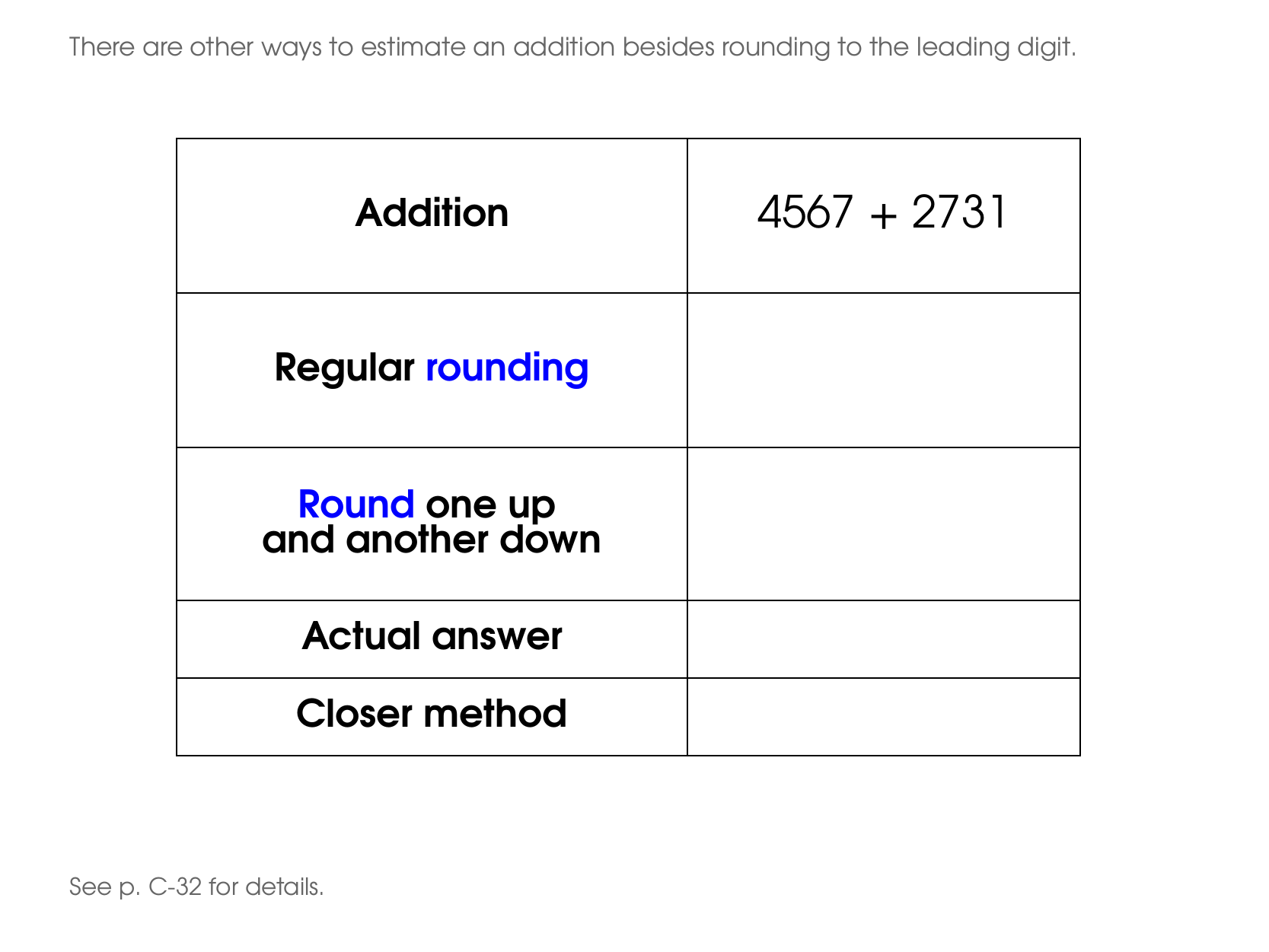

There are other ways to estimate an addition besides rounding to the leading digit.
| Addition | 4567 + 2731 |
| --- | --- |
| Regular rounding |  |
| Round one up and another down |  |
| Actual answer |  |
| --- | --- |
| Closer method |  |
See p. C-32 for details.